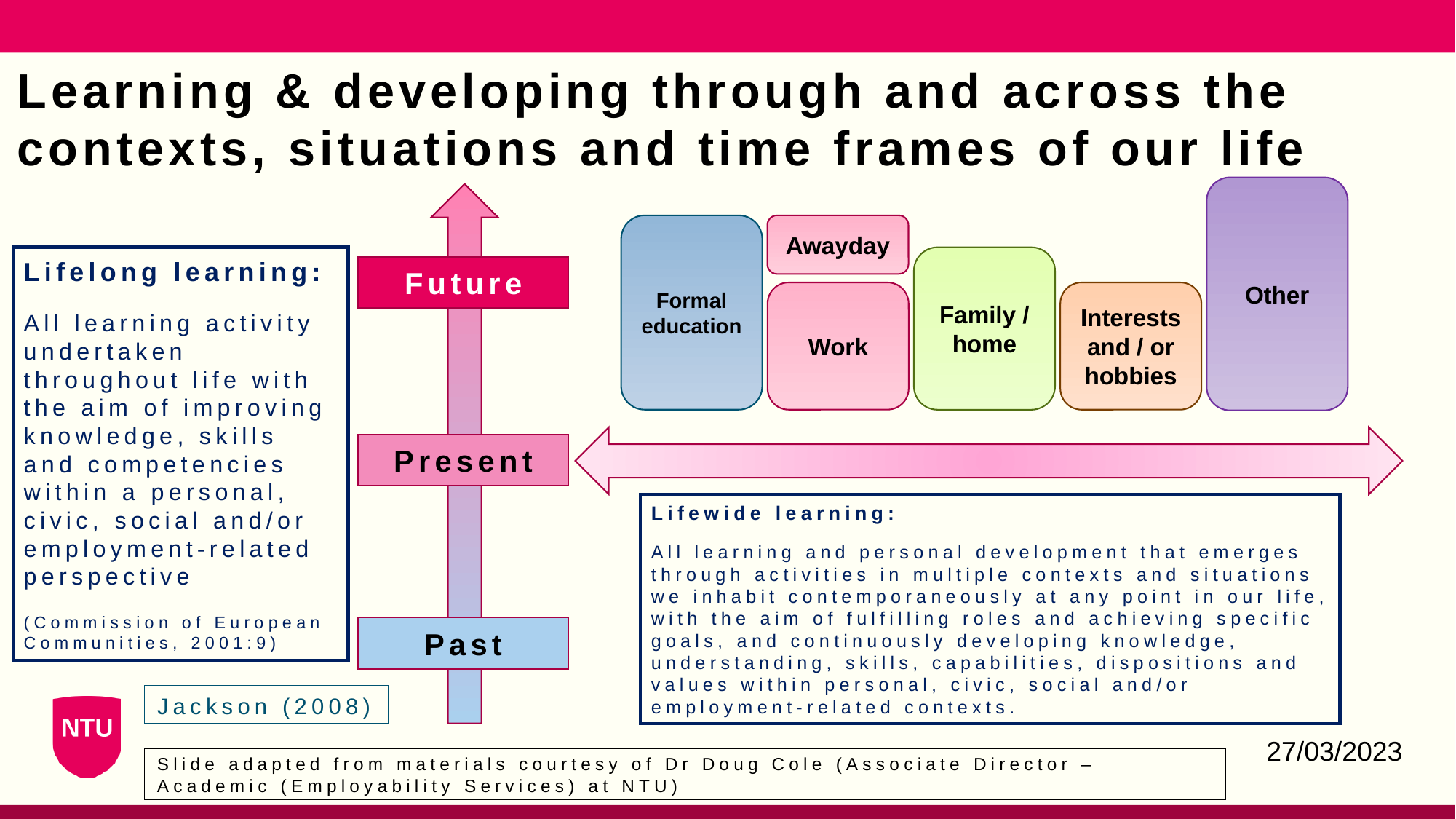

# Learning & developing through and across the contexts, situations and time frames of our life
Other

Formal education
Awayday
Lifelong learning:

All learning activity undertaken throughout life with the aim of improving knowledge, skills and competencies within a personal, civic, social and/or employment-related perspective

(Commission of European Communities, 2001:9)
Family / home
Future
Work
Interests and / or hobbies

Present
Lifewide learning:

All learning and personal development that emerges through activities in multiple contexts and situations we inhabit contemporaneously at any point in our life, with the aim of fulfilling roles and achieving specific goals, and continuously developing knowledge, understanding, skills, capabilities, dispositions and values within personal, civic, social and/or employment-related contexts.
Past
Jackson (2008)
27/03/2023
Slide adapted from materials courtesy of Dr Doug Cole (Associate Director – Academic (Employability Services) at NTU)